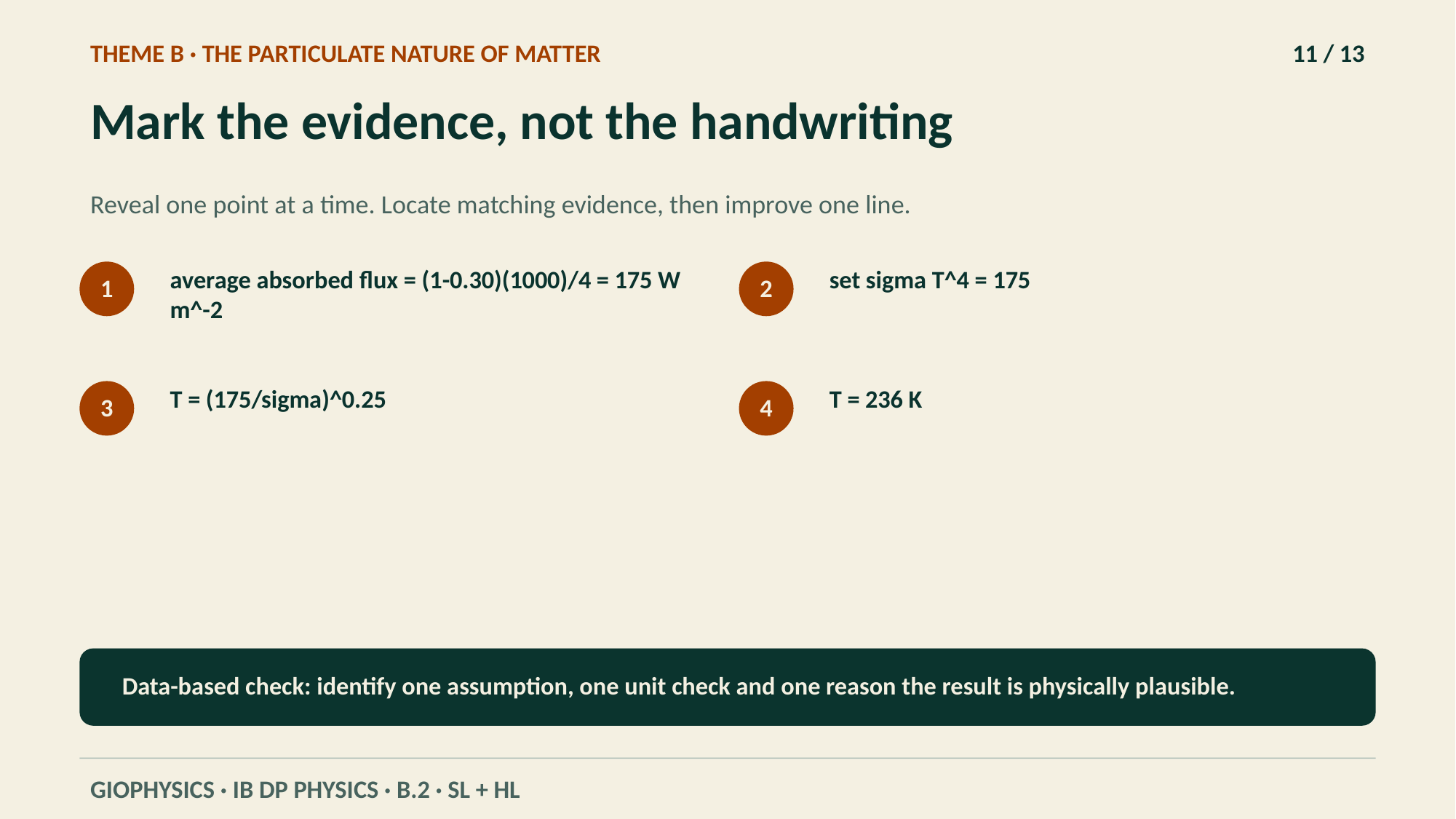

THEME B · THE PARTICULATE NATURE OF MATTER
11 / 13
Mark the evidence, not the handwriting
Reveal one point at a time. Locate matching evidence, then improve one line.
average absorbed flux = (1-0.30)(1000)/4 = 175 W m^-2
set sigma T^4 = 175

1
2
T = (175/sigma)^0.25
T = 236 K

3
4

Data-based check: identify one assumption, one unit check and one reason the result is physically plausible.

GIOPHYSICS · IB DP PHYSICS · B.2 · SL + HL